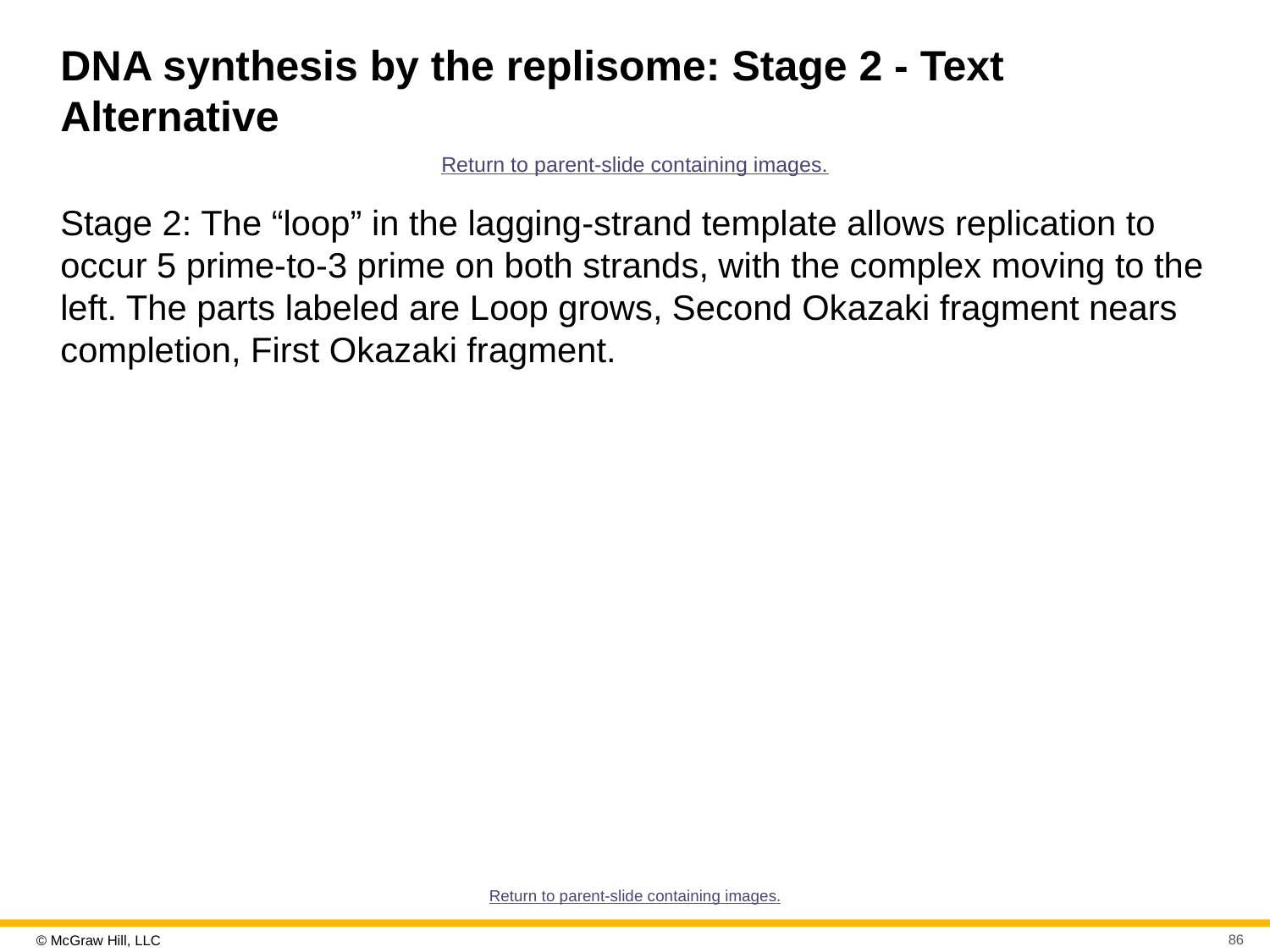

# D N A synthesis by the replisome: Stage 2 - Text Alternative
Return to parent-slide containing images.
Stage 2: The “loop” in the lagging-strand template allows replication to occur 5 prime-to-3 prime on both strands, with the complex moving to the left. The parts labeled are Loop grows, Second Okazaki fragment nears completion, First Okazaki fragment.
Return to parent-slide containing images.
86